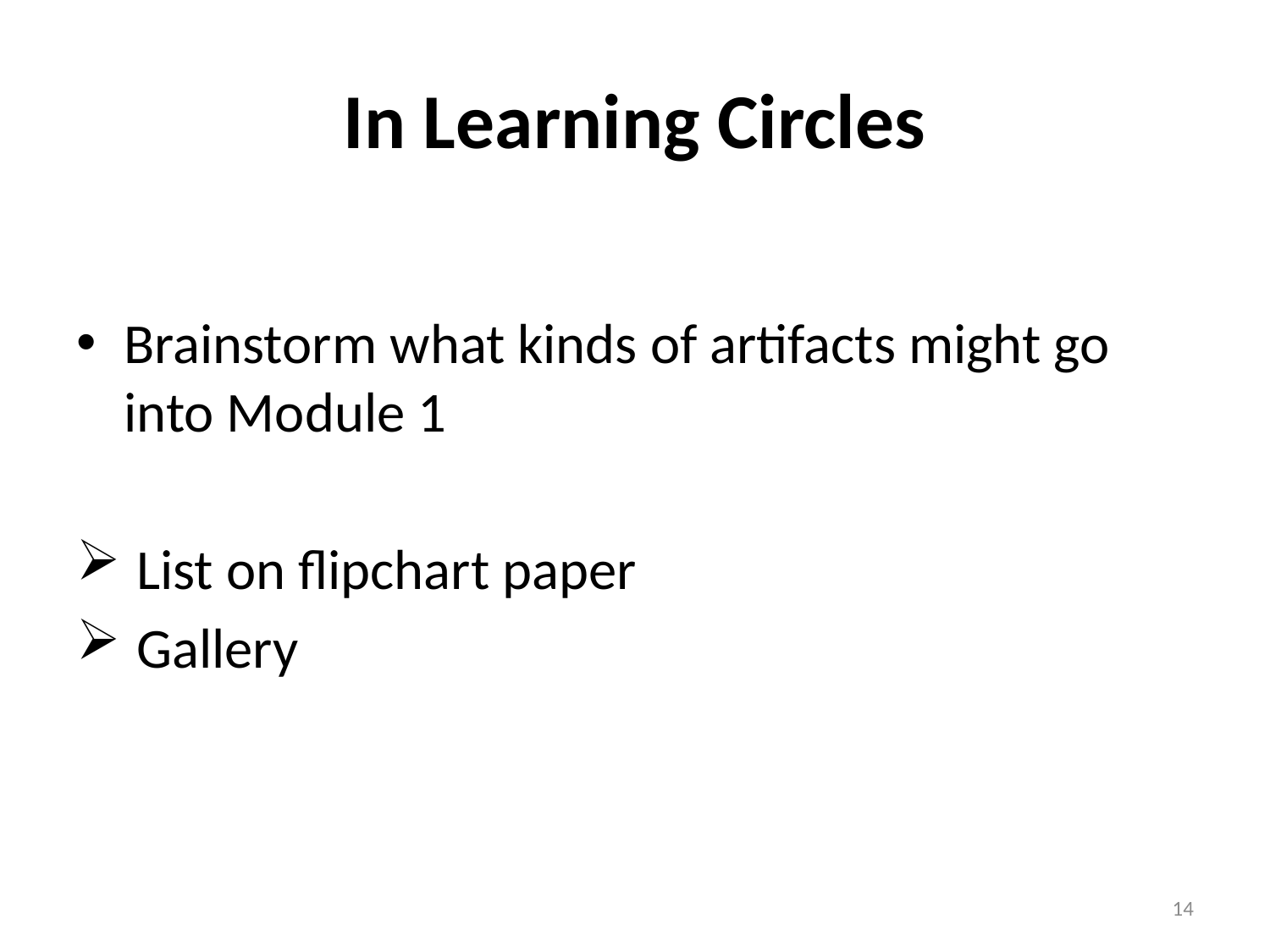

# In Learning Circles

Brainstorm what kinds of artifacts might go into Module 1

 List on flipchart paper
 Gallery
14